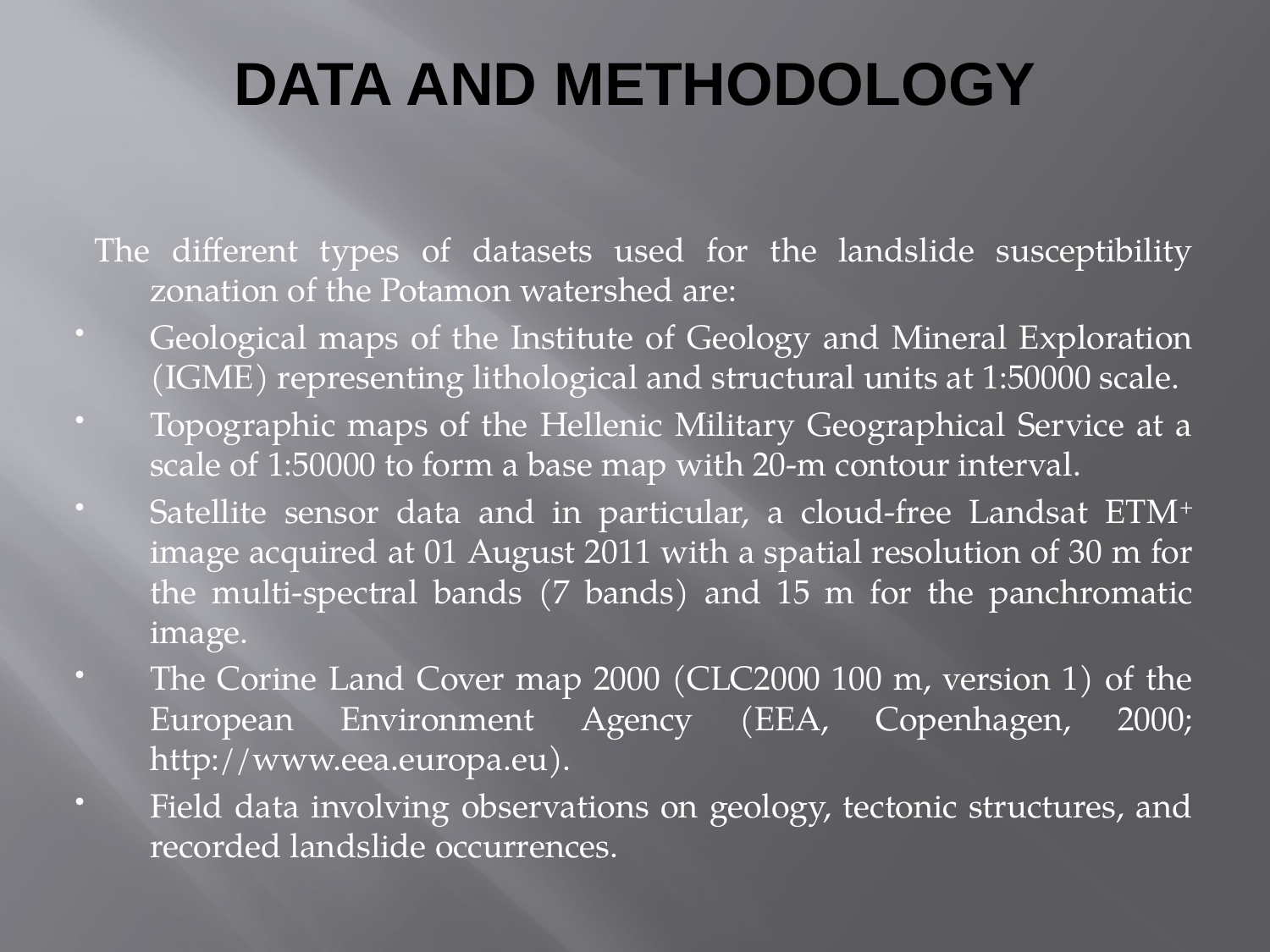

# data and methodology
The different types of datasets used for the landslide susceptibility zonation of the Potamon watershed are:
Geological maps of the Institute of Geology and Mineral Exploration (IGME) representing lithological and structural units at 1:50000 scale.
Topographic maps of the Hellenic Military Geographical Service at a scale of 1:50000 to form a base map with 20-m contour interval.
Satellite sensor data and in particular, a cloud-free Landsat ETM+ image acquired at 01 August 2011 with a spatial resolution of 30 m for the multi-spectral bands (7 bands) and 15 m for the panchromatic image.
The Corine Land Cover map 2000 (CLC2000 100 m, version 1) of the European Environment Agency (EEA, Copenhagen, 2000; http://www.eea.europa.eu).
Field data involving observations on geology, tectonic structures, and recorded landslide occurrences.